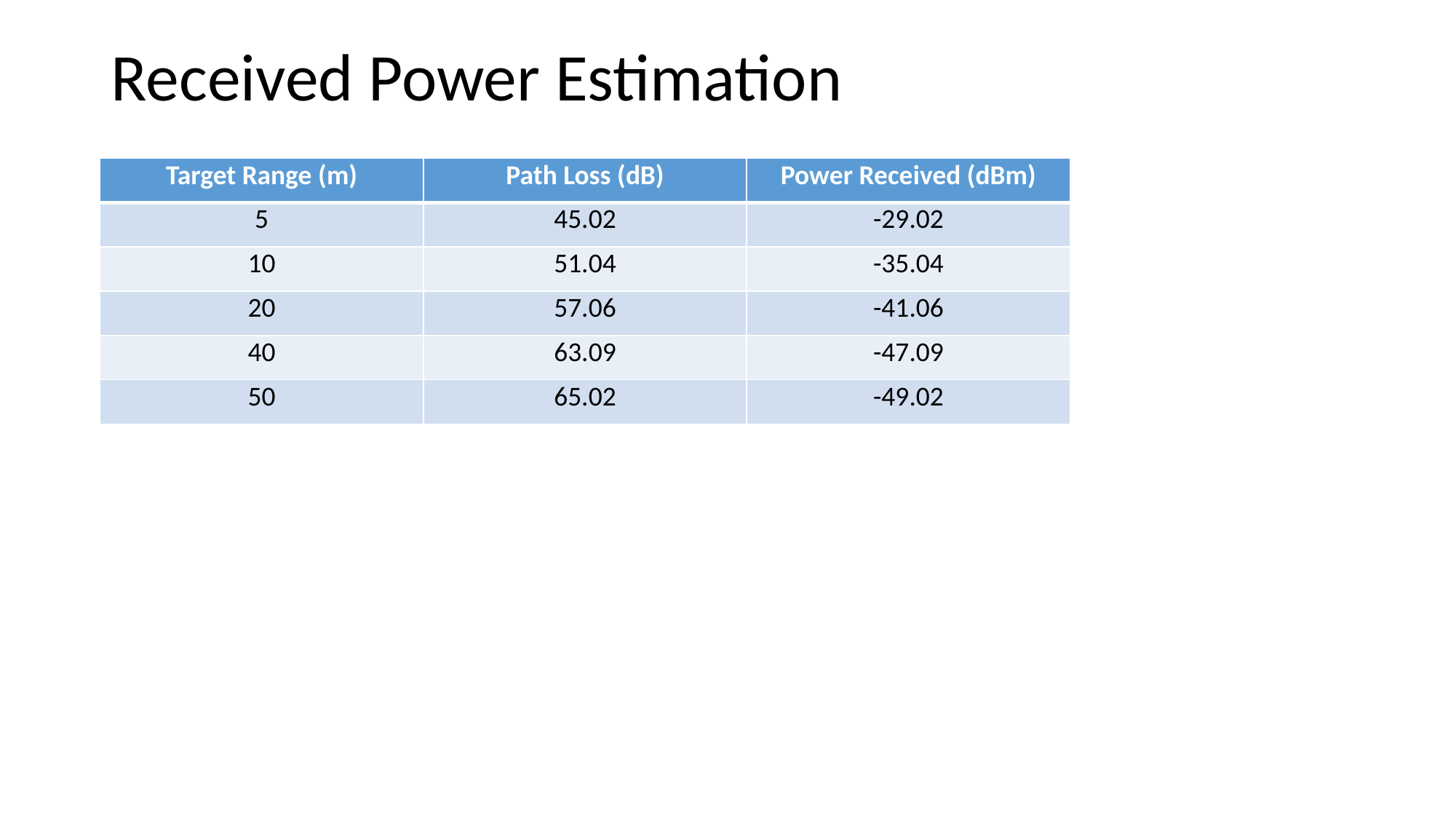

# Received Power Estimation

| Target Range (m) | Path Loss (dB) | Power Received (dBm) |
| --- | --- | --- |
| 5 | 45.02 | -29.02 |
| 10 | 51.04 | -35.04 |
| 20 | 57.06 | -41.06 |
| 40 | 63.09 | -47.09 |
| 50 | 65.02 | -49.02 |